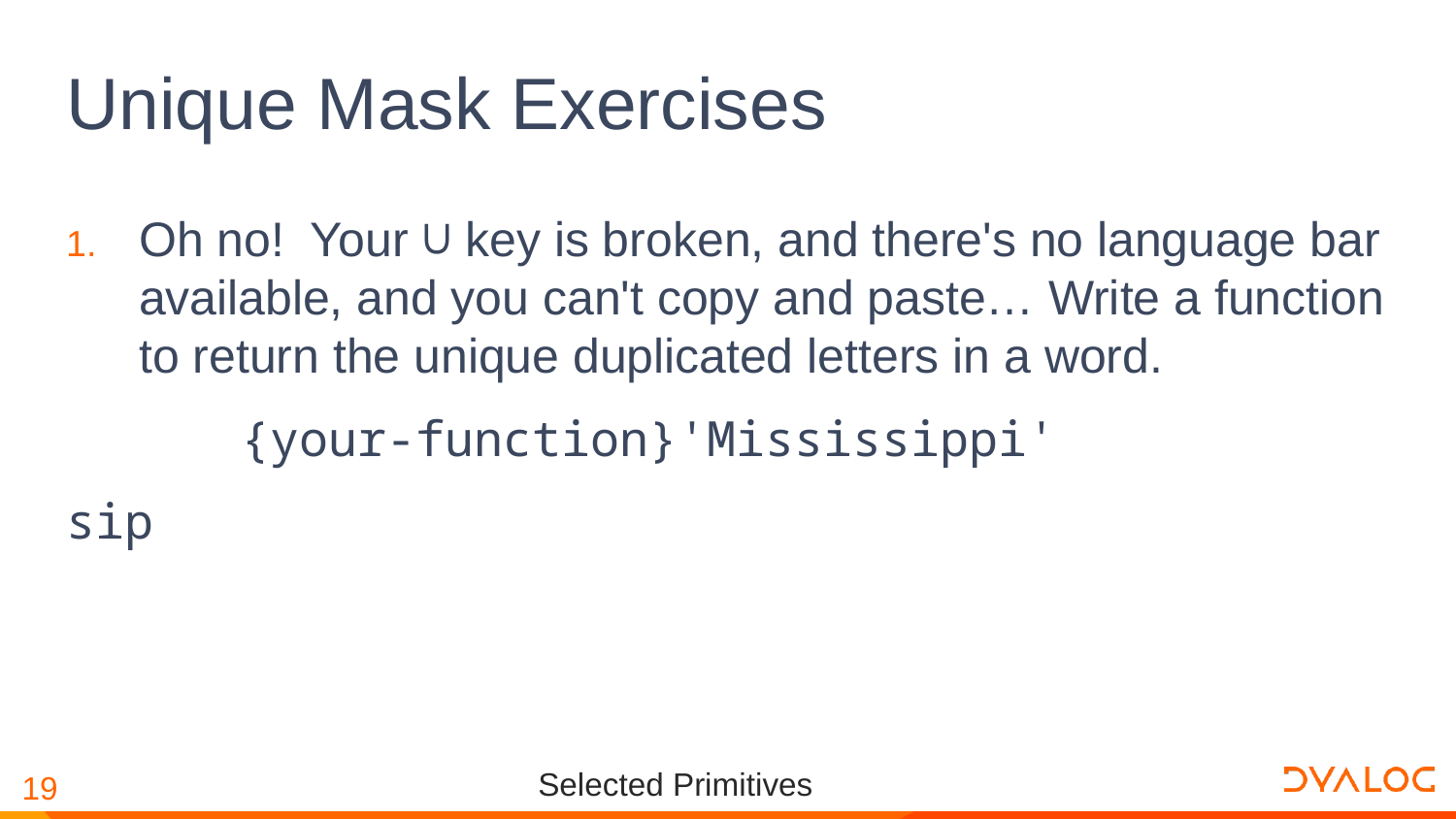

# Unique Mask Exercises
Oh no!  Your ∪ key is broken, and there's no language bar available, and you can't copy and paste… Write a function to return the unique duplicated letters in a word.
      {your-function}'Mississippi'
sip